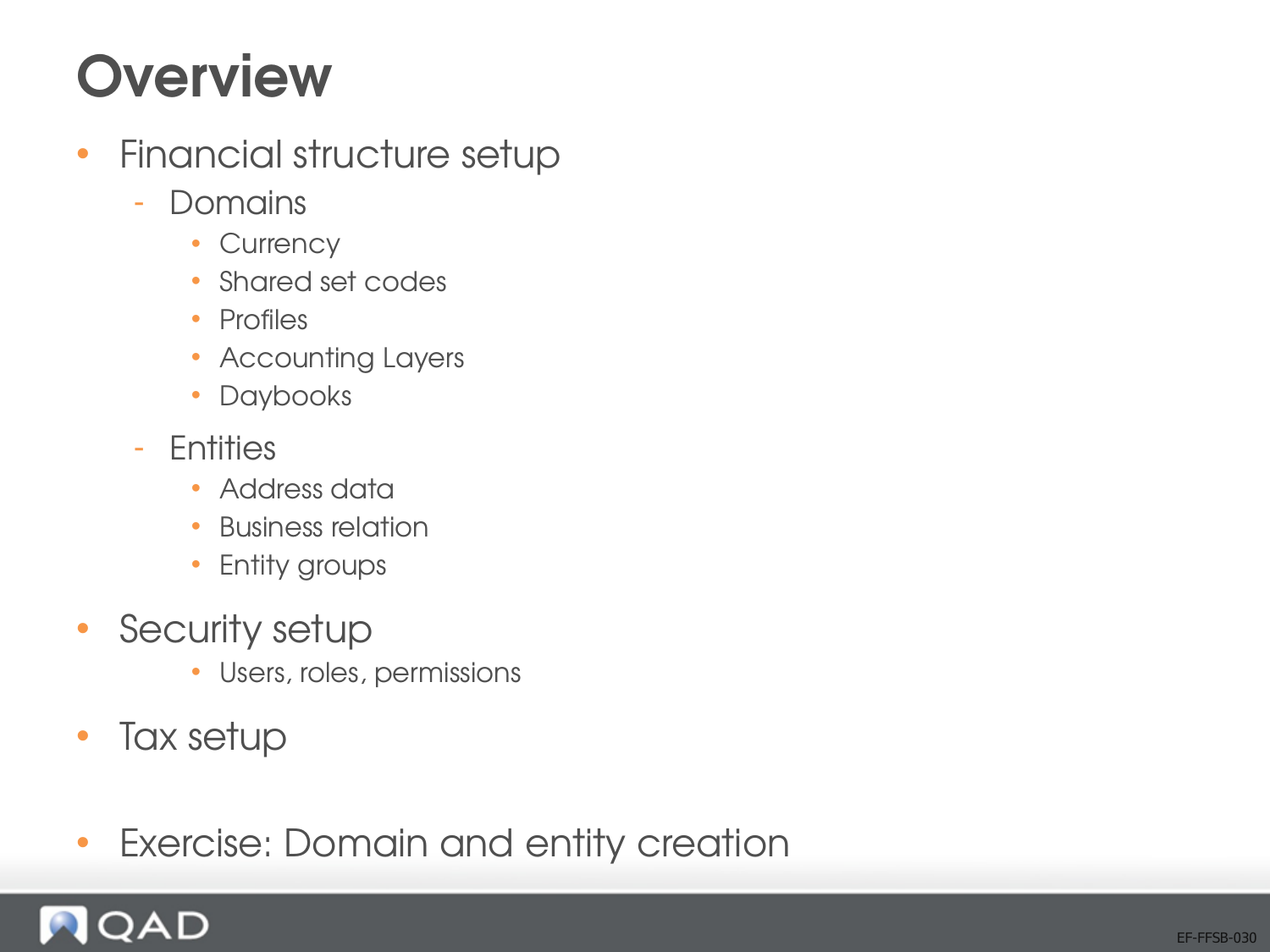

# Overview
Financial structure setup
Domains
Currency
Shared set codes
Profiles
Accounting Layers
Daybooks
Entities
Address data
Business relation
Entity groups
Security setup
Users, roles, permissions
Tax setup

Exercise: Domain and entity creation
EF-FFSB-030